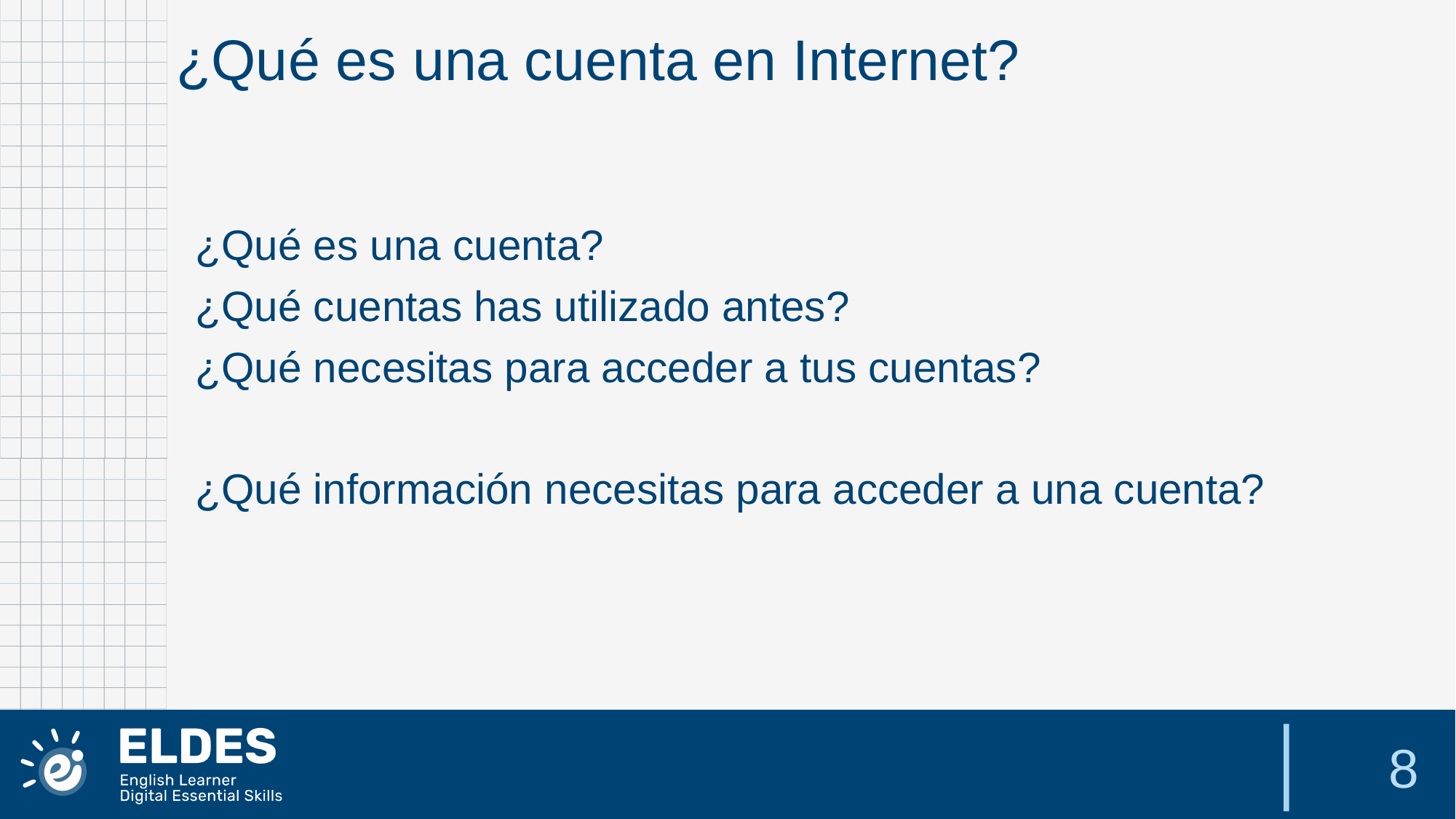

¿Qué es una cuenta en Internet?

¿Qué es una cuenta?
¿Qué cuentas has utilizado antes?
¿Qué necesitas para acceder a tus cuentas?

¿Qué información necesitas para acceder a una cuenta?
8